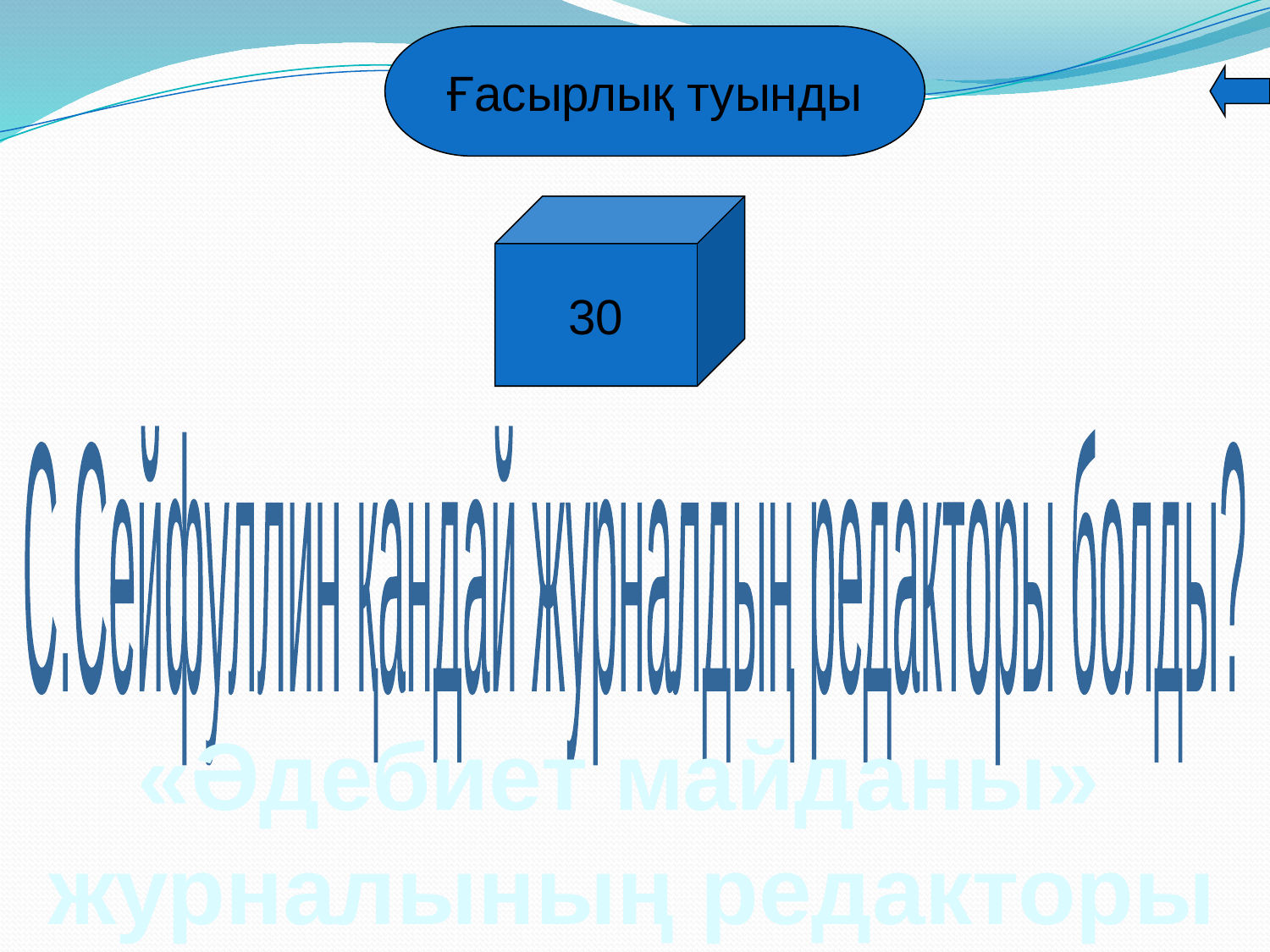

Ғасырлық туынды

30
С.Сейфуллин қандай журналдың редакторы болды?
«Әдебиет майданы»
журналының редакторы